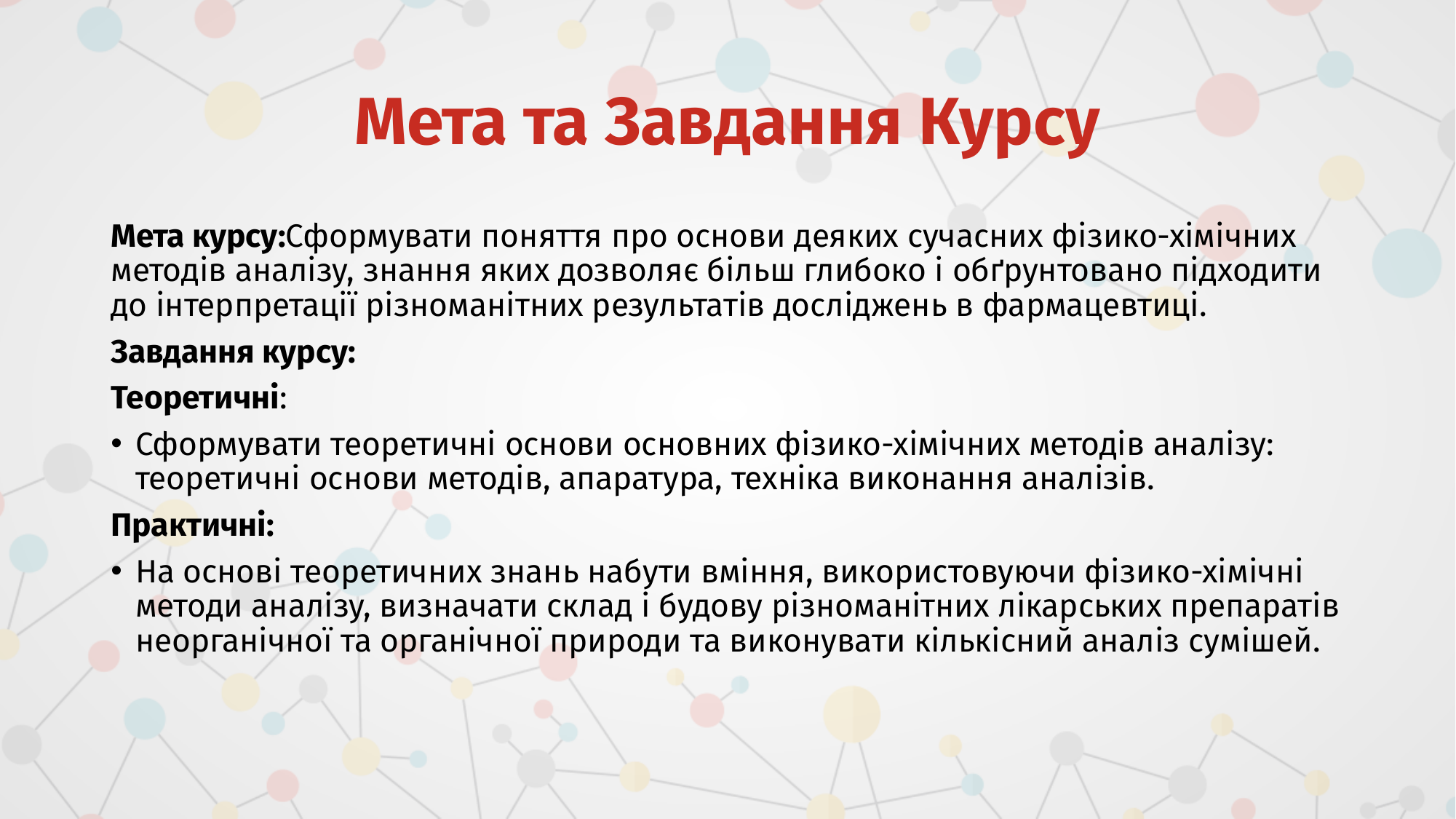

# Мета та Завдання Курсу
Мета курсу:Сформувати поняття про основи деяких сучасних фізико-хімічних методів аналізу, знання яких дозволяє більш глибоко і обґрунтовано підходити до інтерпретації різноманітних результатів досліджень в фармацевтиці.
Завдання курсу:
Теоретичні:
Сформувати теоретичні основи основних фізико-хімічних методів аналізу: теоретичні основи методів, апаратура, техніка виконання аналізів.
Практичні:
На основі теоретичних знань набути вміння, використовуючи фізико-хімічні методи аналізу, визначати склад і будову різноманітних лікарських препаратів неорганічної та органічної природи та виконувати кількісний аналіз сумішей.